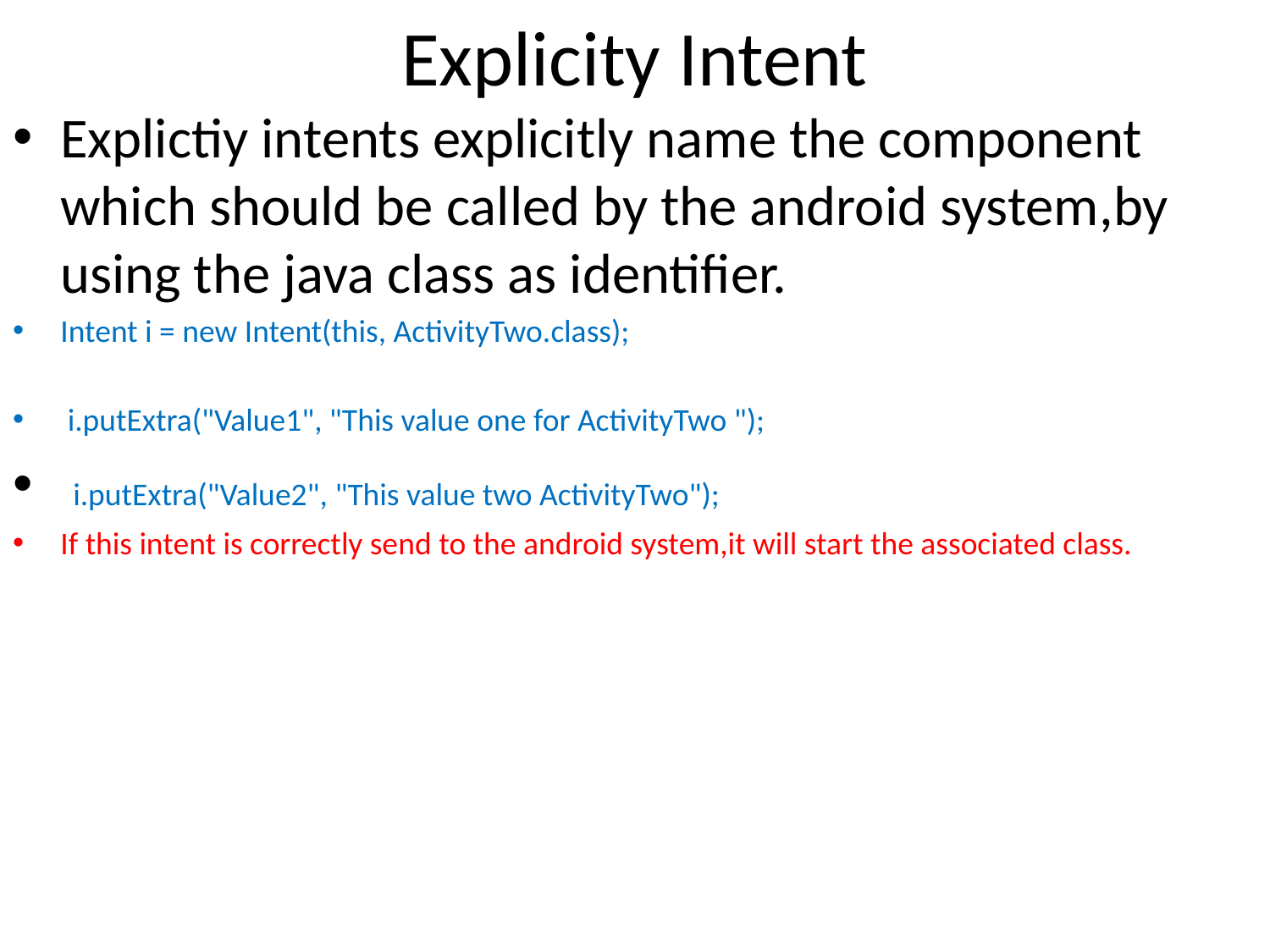

# Explicity Intent
Explictiy intents explicitly name the component which should be called by the android system,by using the java class as identifier.
Intent i = new Intent(this, ActivityTwo.class);

 i.putExtra("Value1", "This value one for ActivityTwo ");
 i.putExtra("Value2", "This value two ActivityTwo");
If this intent is correctly send to the android system,it will start the associated class.